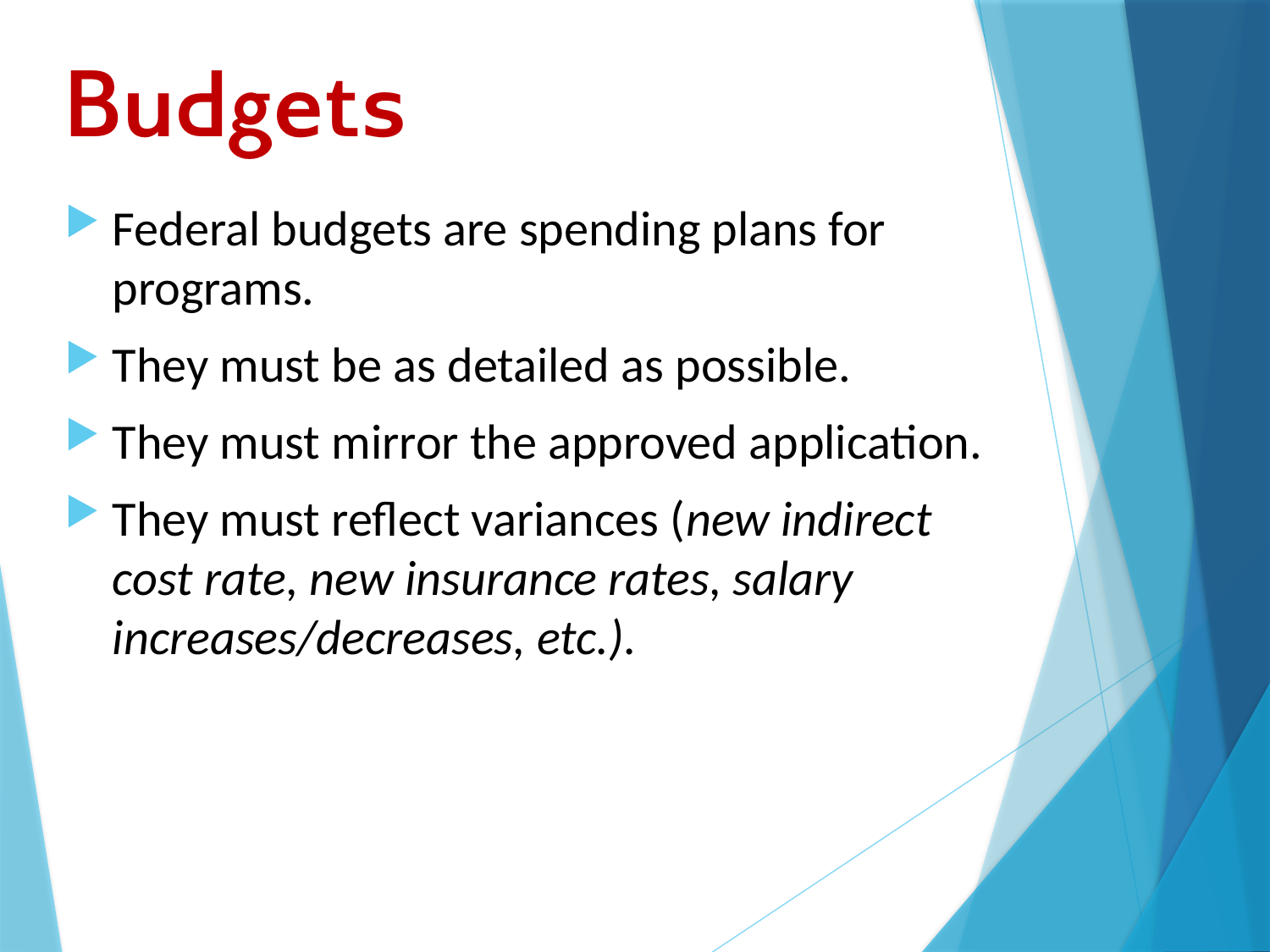

# Budgets
Federal budgets are spending plans for programs.
They must be as detailed as possible.
They must mirror the approved application.
They must reflect variances (new indirect cost rate, new insurance rates, salary increases/decreases, etc.).